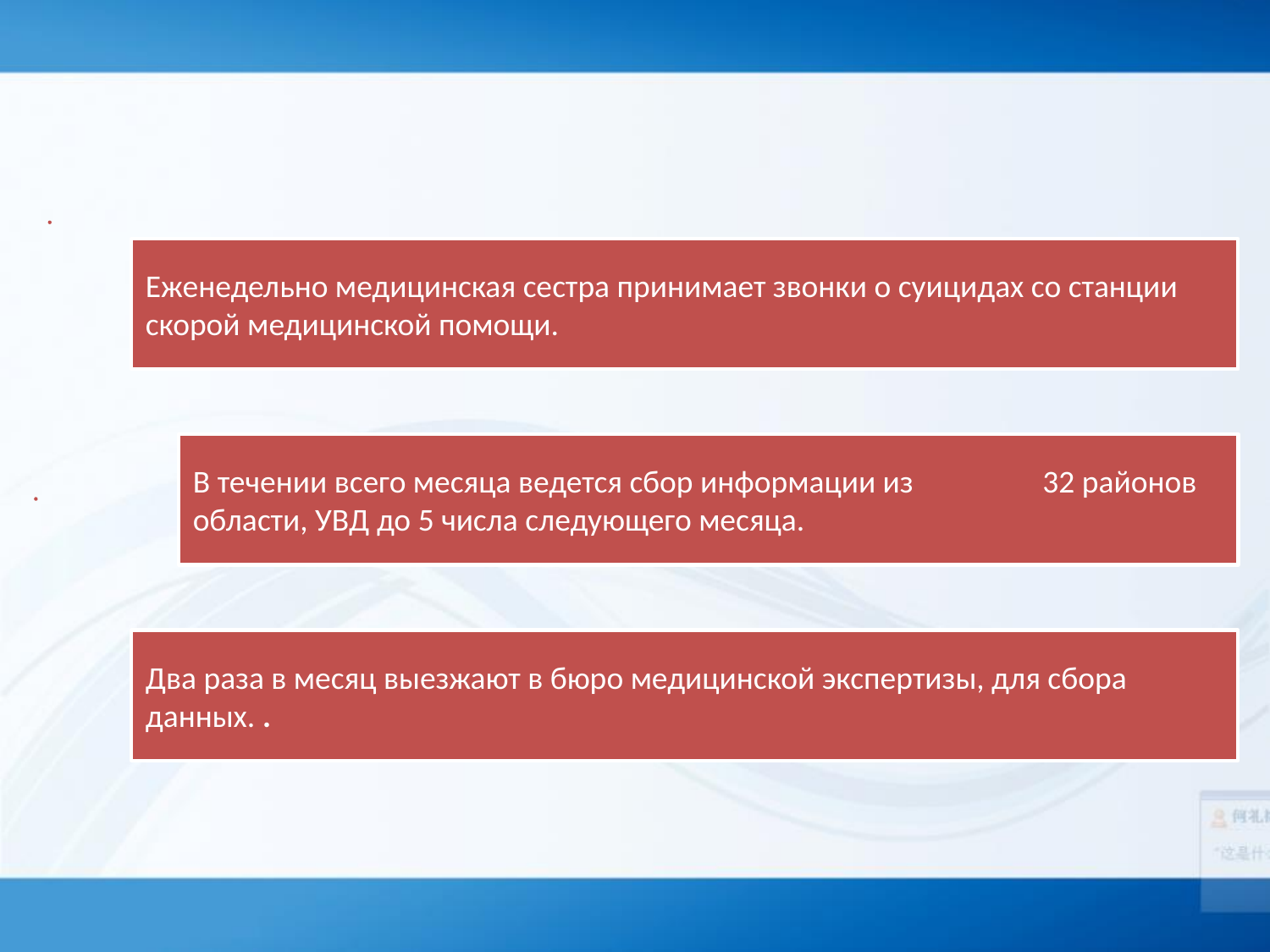

Еженедельно медицинская сестра принимает звонки о суицидах со станции скорой медицинской помощи.
Два раза в месяц выезжают в бюро медицинской экспертизы, для сбора данных. .